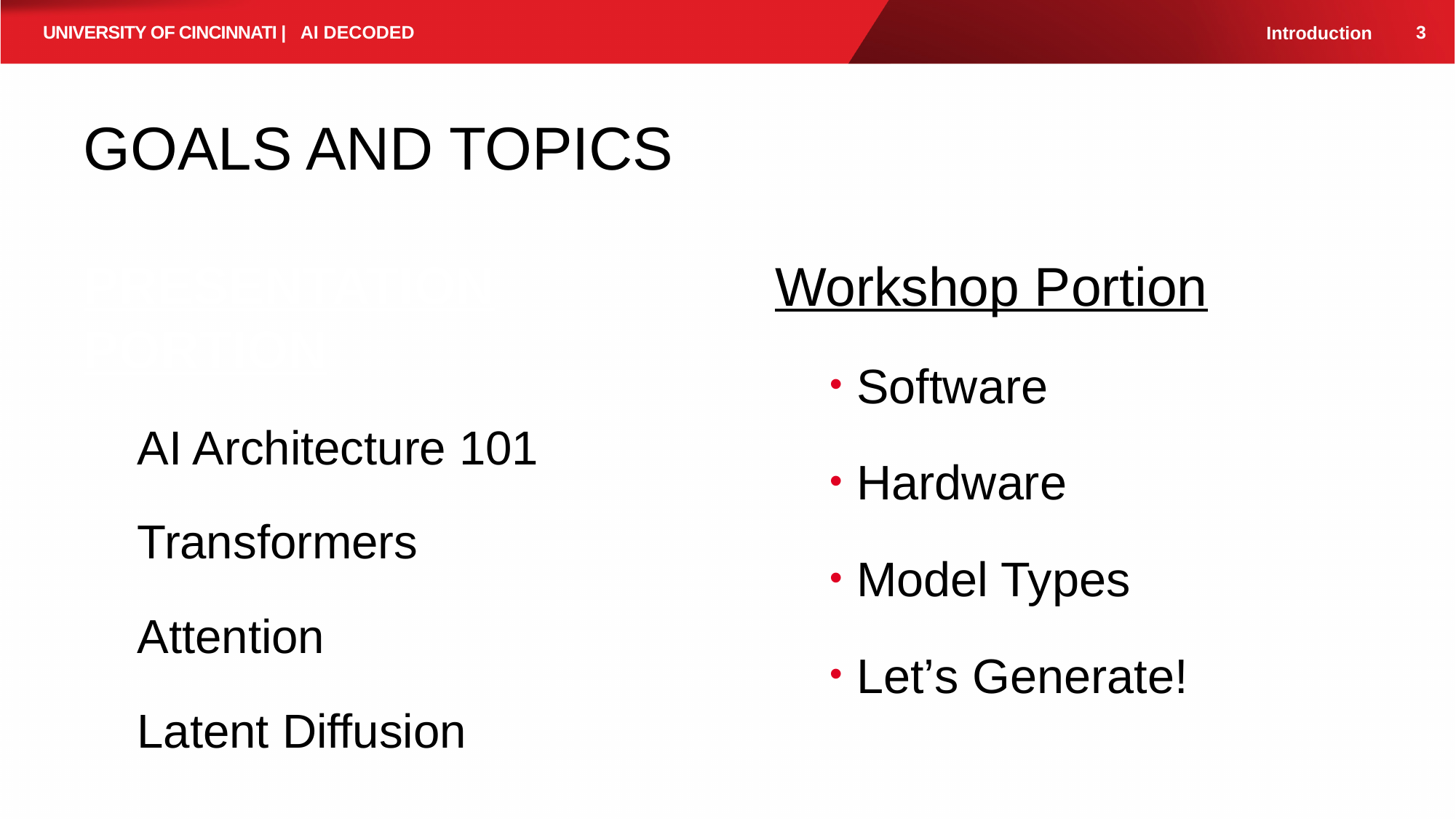

AI Decoded
3
Introduction
# Goals and topics
Presentation Portion
AI Architecture 101
Transformers
Attention
Latent Diffusion

Workshop Portion
Software
Hardware
Model Types
Let’s Generate!